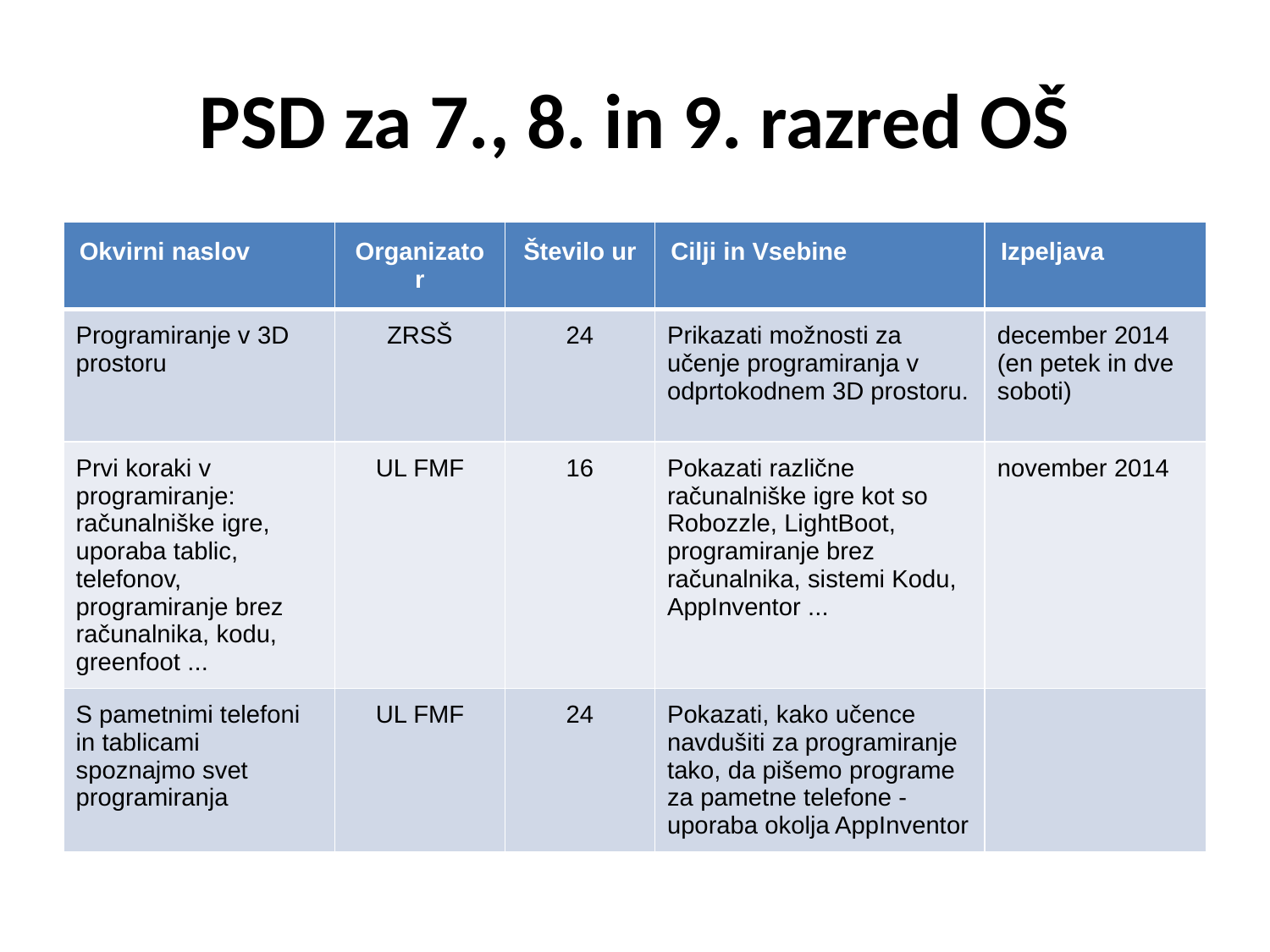

# PSD za 7., 8. in 9. razred OŠ
| Okvirni naslov | Organizator | Število ur | Cilji in Vsebine | Izpeljava |
| --- | --- | --- | --- | --- |
| Programiranje v 3D prostoru | ZRSŠ | 24 | Prikazati možnosti za učenje programiranja v odprtokodnem 3D prostoru. | december 2014 (en petek in dve soboti) |
| Prvi koraki v programiranje: računalniške igre, uporaba tablic, telefonov, programiranje brez računalnika, kodu, greenfoot ... | UL FMF | 16 | Pokazati različne računalniške igre kot so Robozzle, LightBoot, programiranje brez računalnika, sistemi Kodu, AppInventor ... | november 2014 |
| S pametnimi telefoni in tablicami spoznajmo svet programiranja | UL FMF | 24 | Pokazati, kako učence navdušiti za programiranje tako, da pišemo programe za pametne telefone - uporaba okolja AppInventor |  |